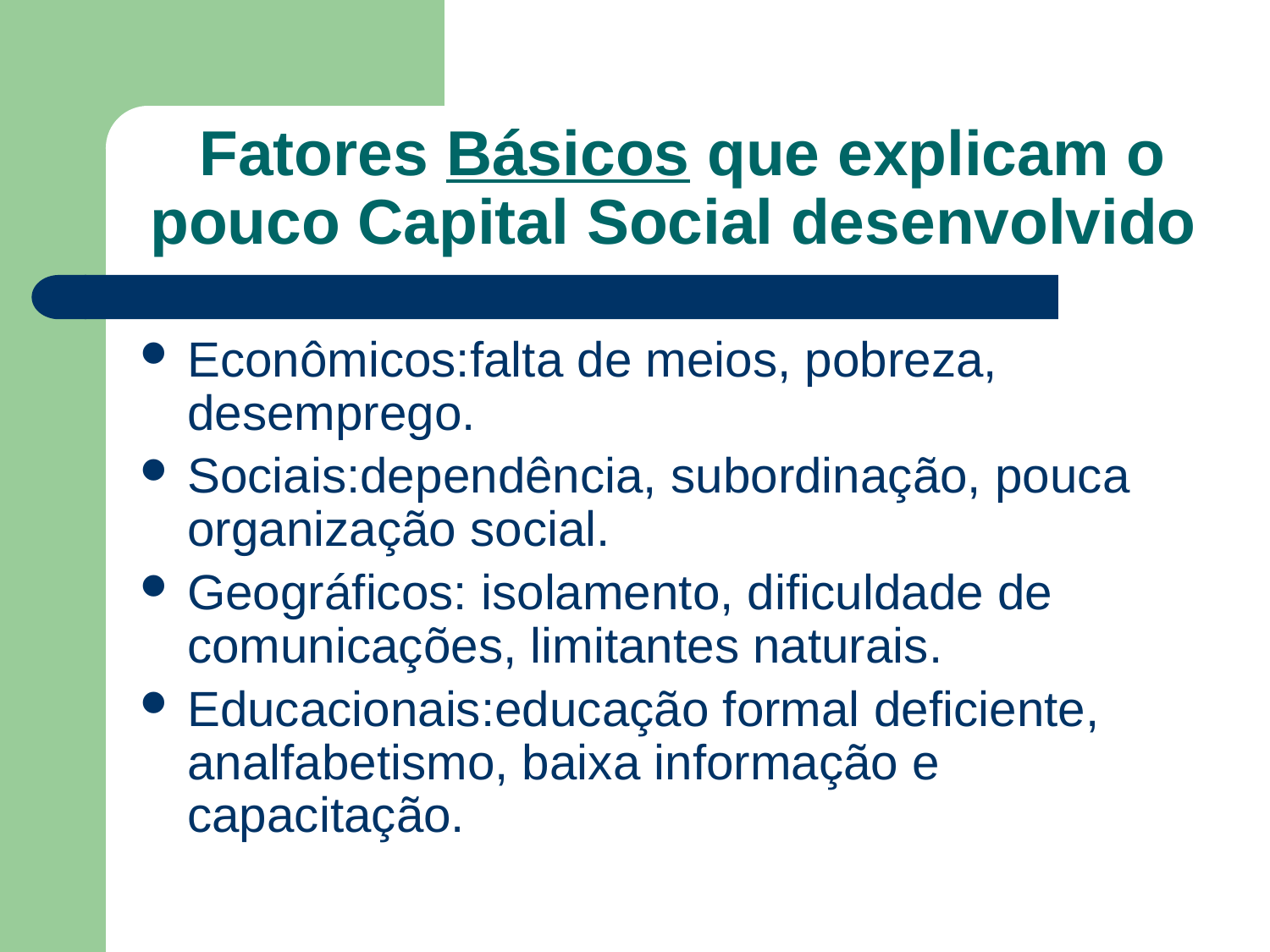

# Fatores Básicos que explicam o pouco Capital Social desenvolvido
Econômicos:falta de meios, pobreza, desemprego.
Sociais:dependência, subordinação, pouca organização social.
Geográficos: isolamento, dificuldade de comunicações, limitantes naturais.
Educacionais:educação formal deficiente, analfabetismo, baixa informação e capacitação.